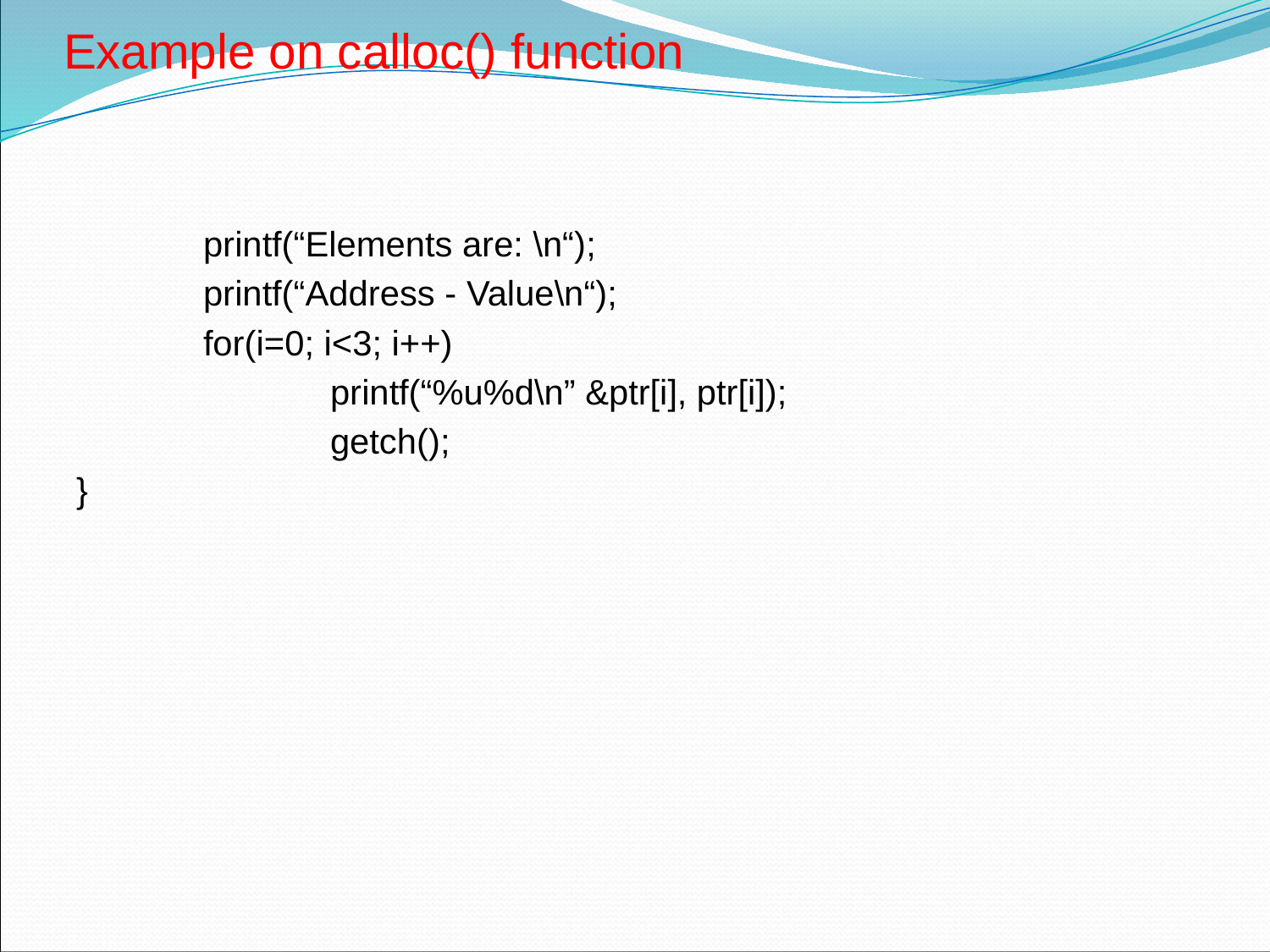

# Example on calloc() function

	printf(“Elements are: \n“);
	printf(“Address - Value\n“);
	for(i=0; i<3; i++)
		printf(“%u%d\n” &ptr[i], ptr[i]);
		getch();
}